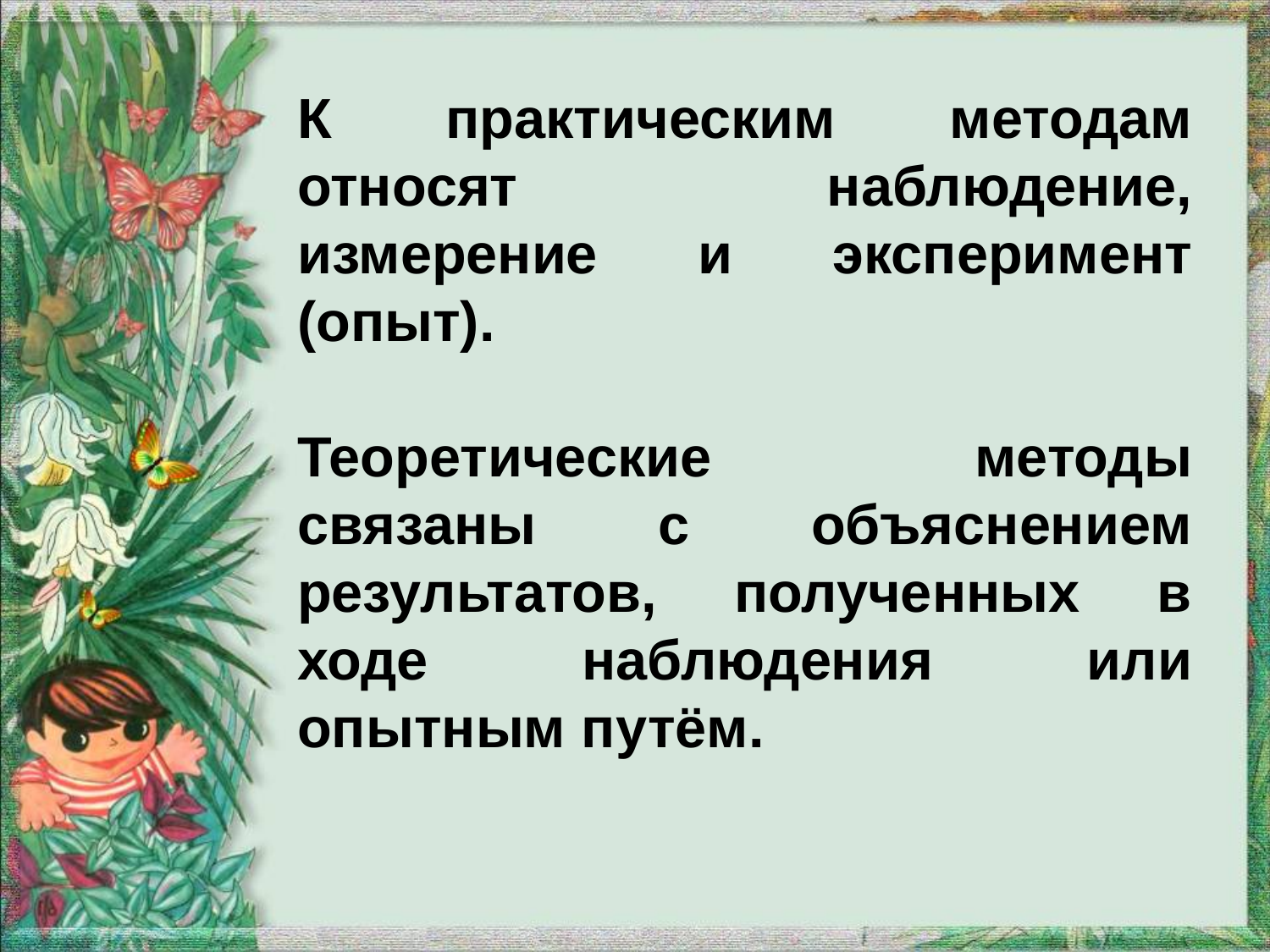

К практическим методам относят наблюдение, измерение и эксперимент (опыт).

Теоретические методы связаны с объяснением результатов, полученных в ходе наблюдения или опытным путём.